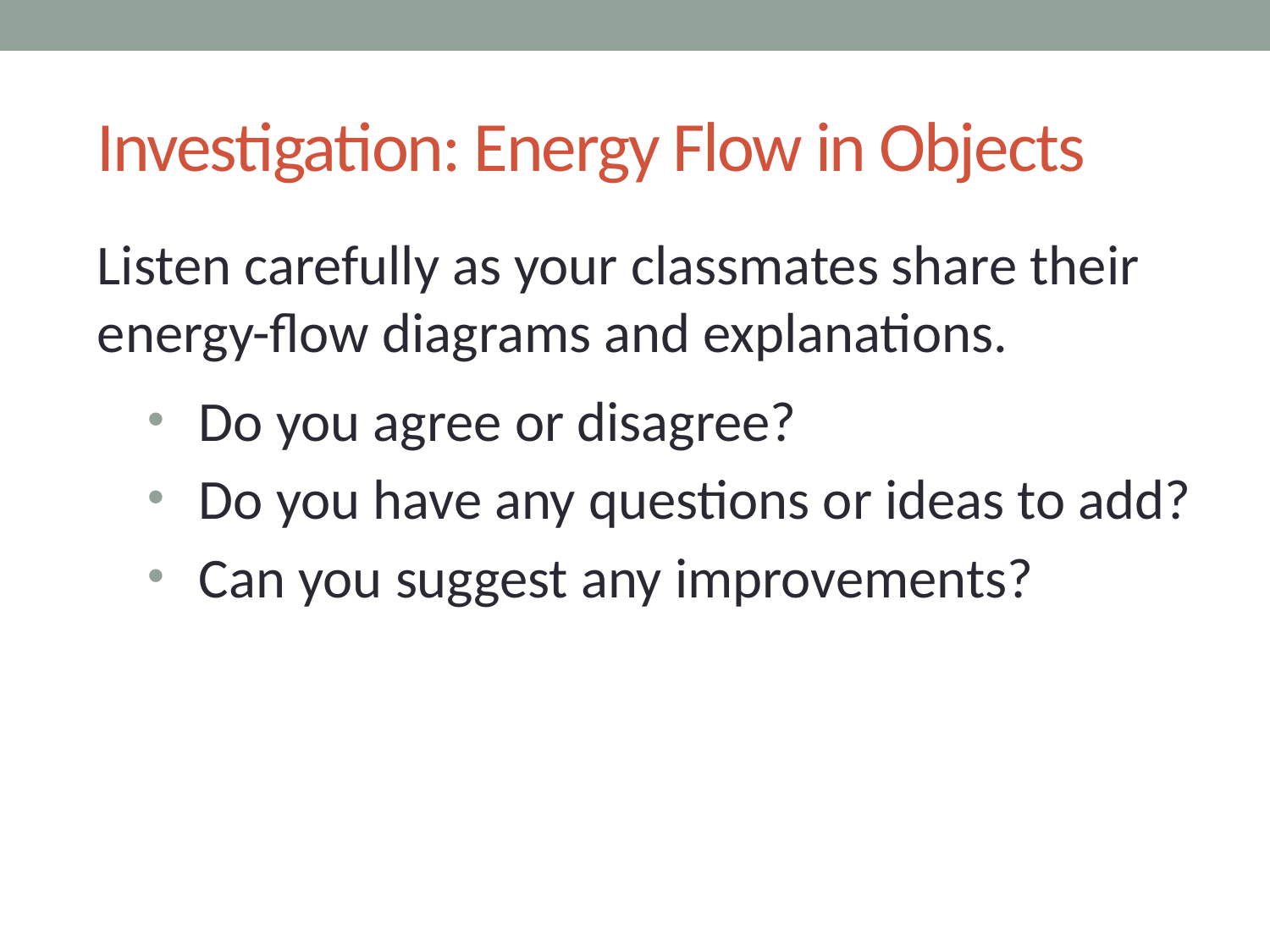

# Investigation: Energy Flow in Objects
Listen carefully as your classmates share their energy-flow diagrams and explanations.
Do you agree or disagree?
Do you have any questions or ideas to add?
Can you suggest any improvements?